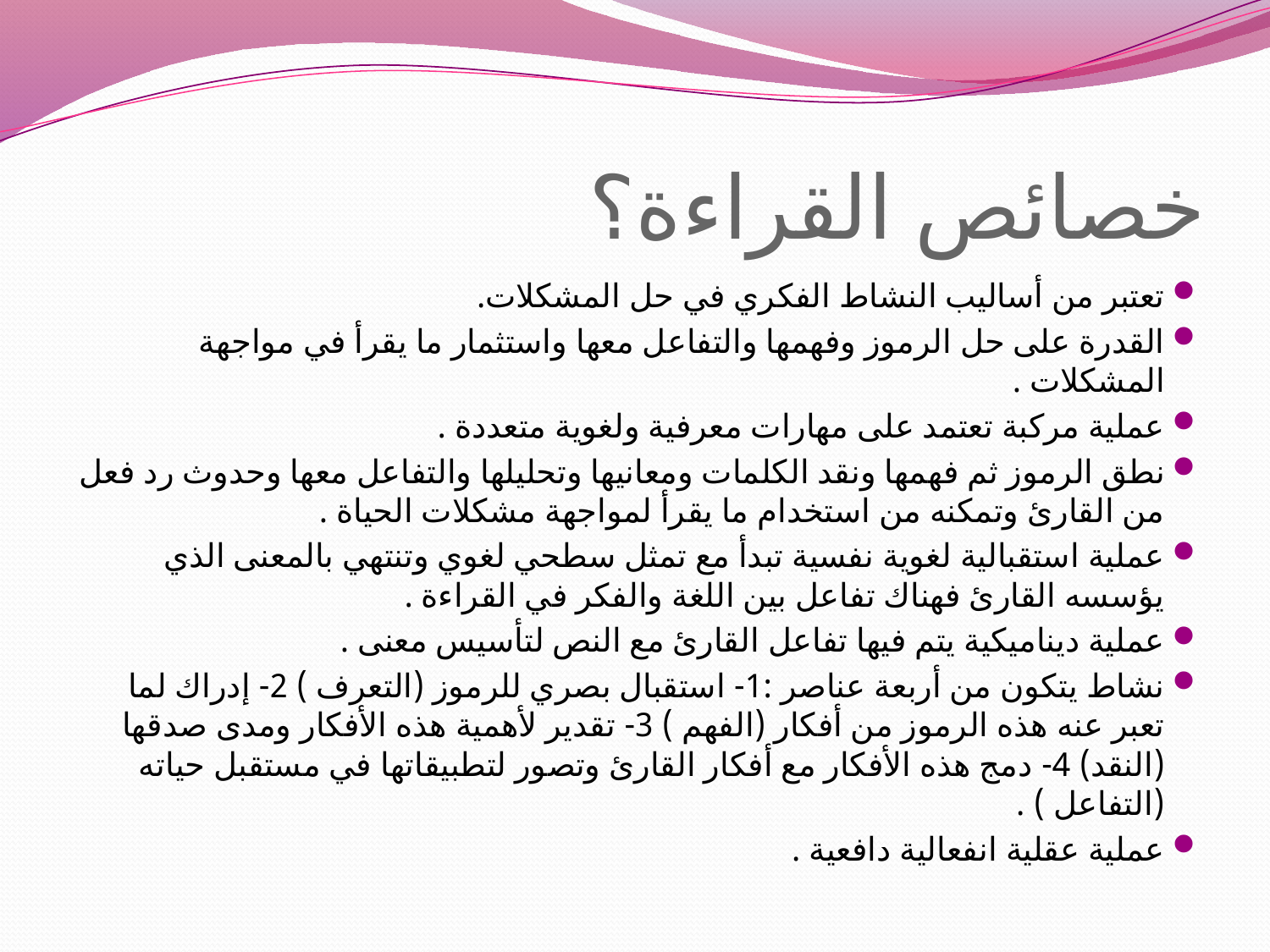

# خصائص القراءة؟
تعتبر من أساليب النشاط الفكري في حل المشكلات.
القدرة على حل الرموز وفهمها والتفاعل معها واستثمار ما يقرأ في مواجهة المشكلات .
عملية مركبة تعتمد على مهارات معرفية ولغوية متعددة .
نطق الرموز ثم فهمها ونقد الكلمات ومعانيها وتحليلها والتفاعل معها وحدوث رد فعل من القارئ وتمكنه من استخدام ما يقرأ لمواجهة مشكلات الحياة .
عملية استقبالية لغوية نفسية تبدأ مع تمثل سطحي لغوي وتنتهي بالمعنى الذي يؤسسه القارئ فهناك تفاعل بين اللغة والفكر في القراءة .
عملية ديناميكية يتم فيها تفاعل القارئ مع النص لتأسيس معنى .
نشاط يتكون من أربعة عناصر :1- استقبال بصري للرموز (التعرف ) 2- إدراك لما تعبر عنه هذه الرموز من أفكار (الفهم ) 3- تقدير لأهمية هذه الأفكار ومدى صدقها (النقد) 4- دمج هذه الأفكار مع أفكار القارئ وتصور لتطبيقاتها في مستقبل حياته (التفاعل ) .
عملية عقلية انفعالية دافعية .